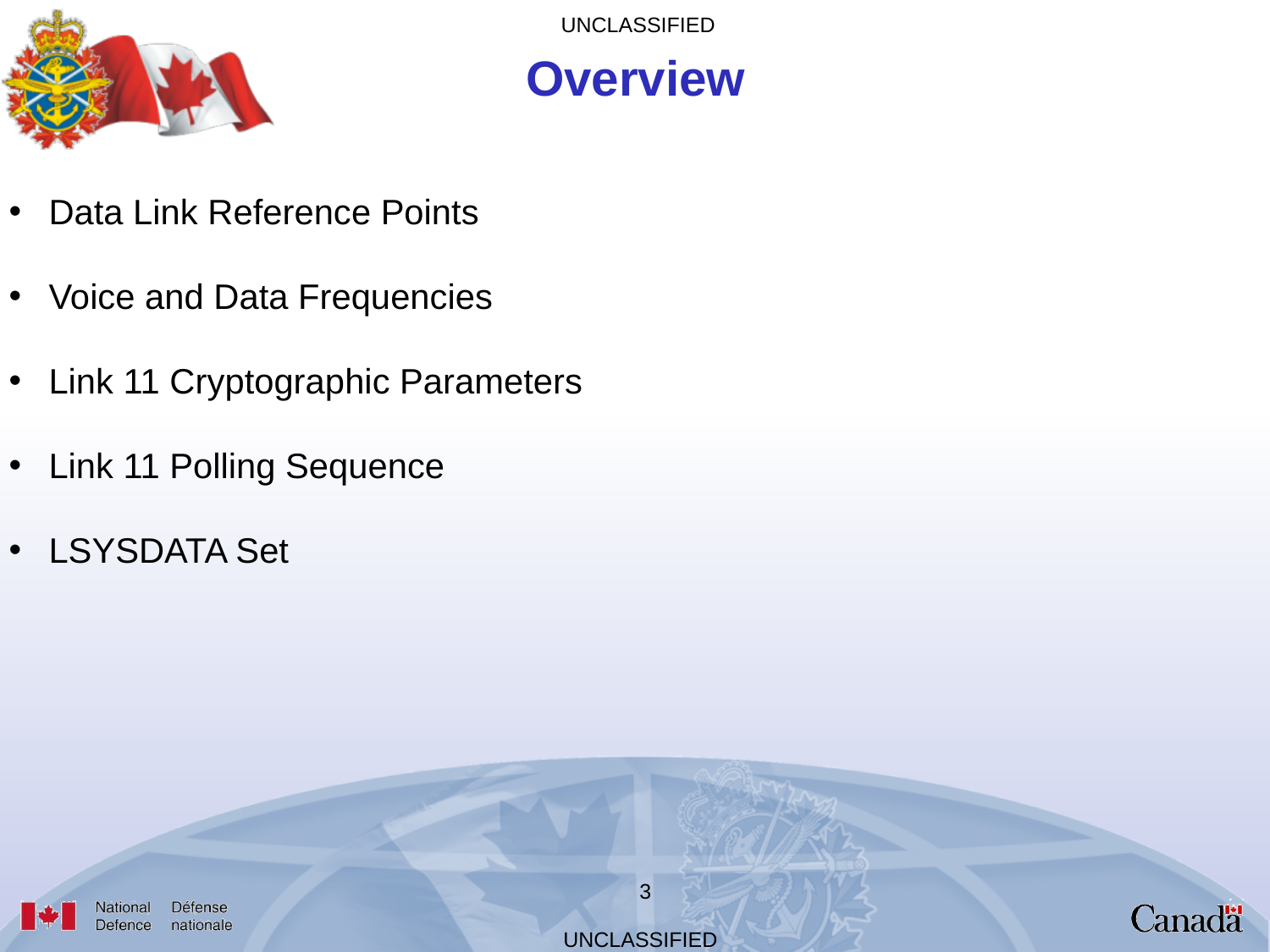

Overview
Data Link Reference Points

Voice and Data Frequencies

Link 11 Cryptographic Parameters

Link 11 Polling Sequence

LSYSDATA Set